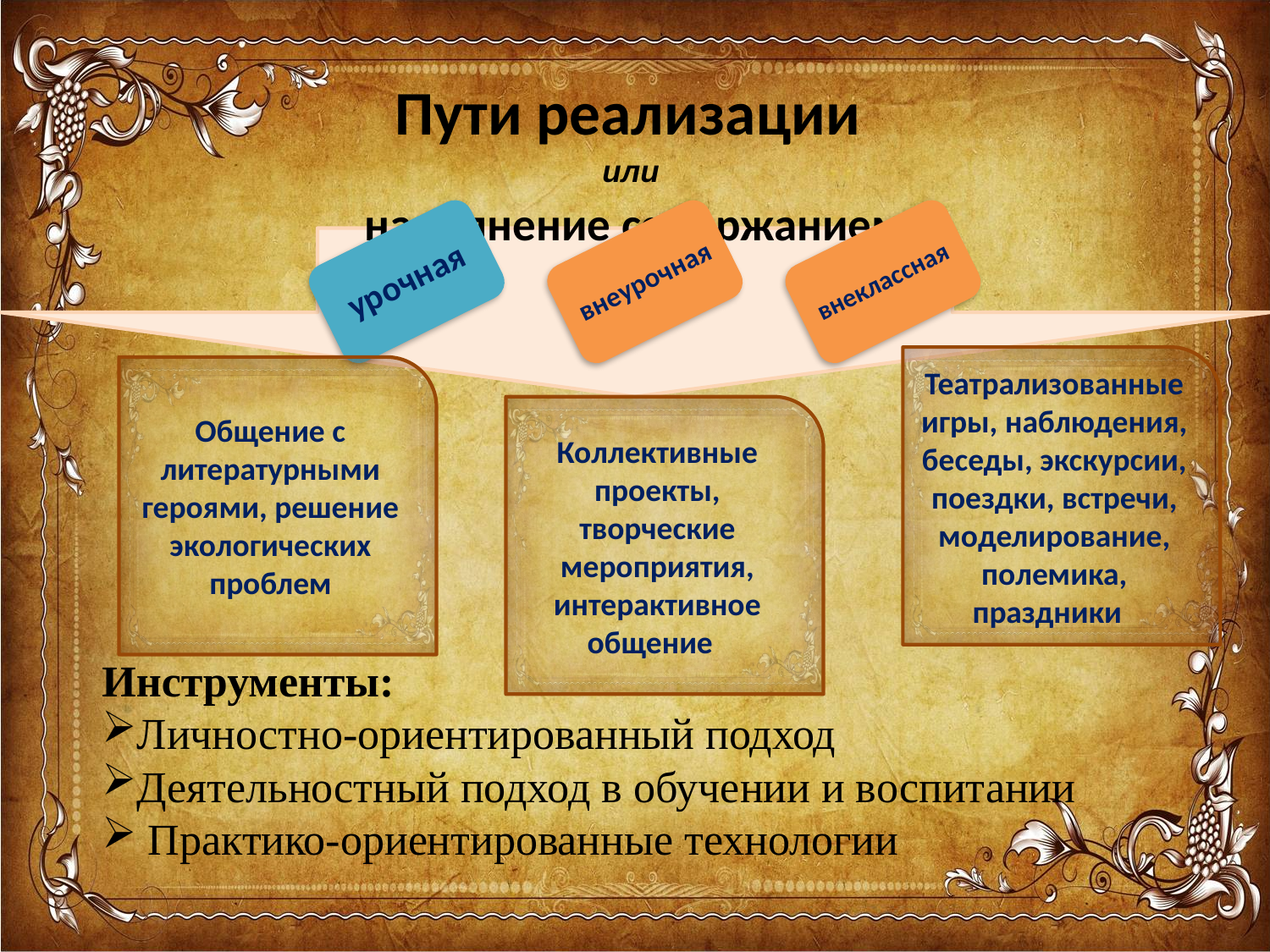

Пути реализации
или
наполнение содержанием

урочная

внеурочная

внеклассная
Театрализованные игры, наблюдения, беседы, экскурсии, поездки, встречи, моделирование, полемика, праздники
Общение с литературными героями, решение экологических проблем
Коллективные проекты, творческие мероприятия, интерактивное общение
Инструменты:
Личностно-ориентированный подход
Деятельностный подход в обучении и воспитании
 Практико-ориентированные технологии